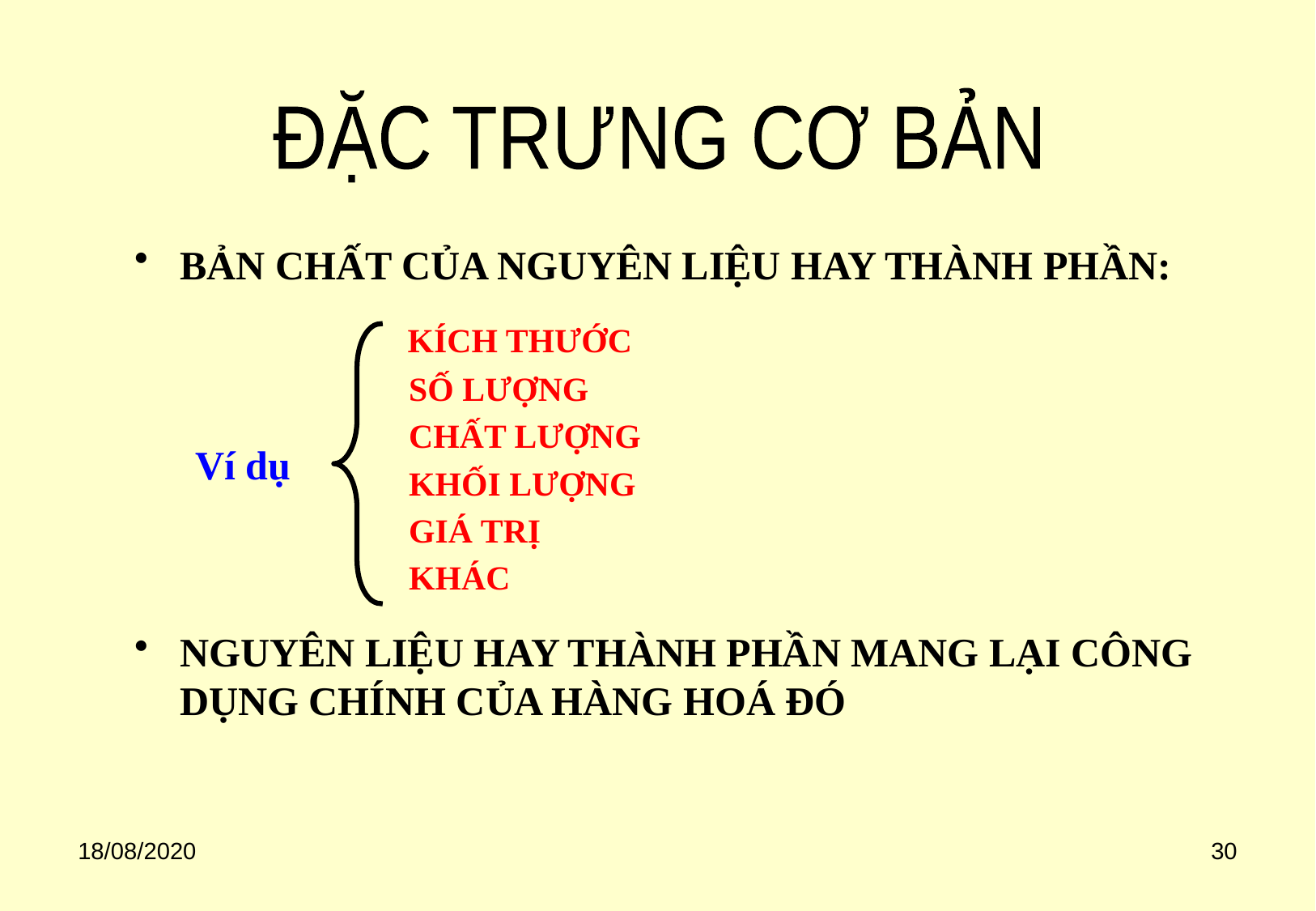

ĐẶC TRƯNG CƠ BẢN
BẢN CHẤT CỦA NGUYÊN LIỆU HAY THÀNH PHẦN:

               KÍCH THƯỚC
                  SỐ LƯỢNG
                  CHẤT LƯỢNG
                  KHỐI LƯỢNG
                  GIÁ TRỊ
                  KHÁC

NGUYÊN LIỆU HAY THÀNH PHẦN MANG LẠI CÔNG DỤNG CHÍNH CỦA HÀNG HOÁ ĐÓ

Ví dụ
18/08/2020
30